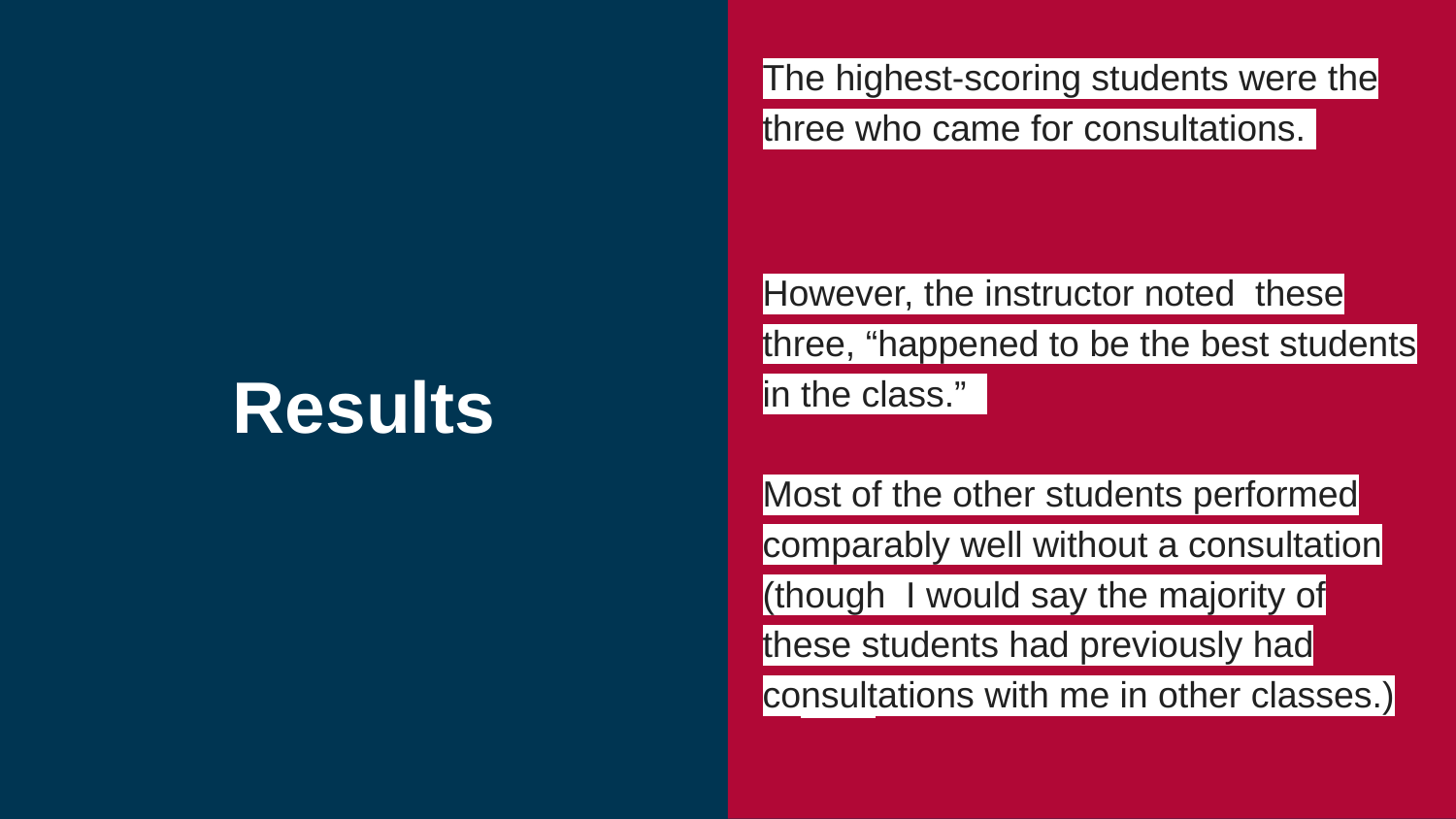

The highest-scoring students were the three who came for consultations.

However, the instructor noted  these three, “happened to be the best students in the class.”
Most of the other students performed comparably well without a consultation (though  I would say the majority of these students had previously had consultations with me in other classes.)
#
Results